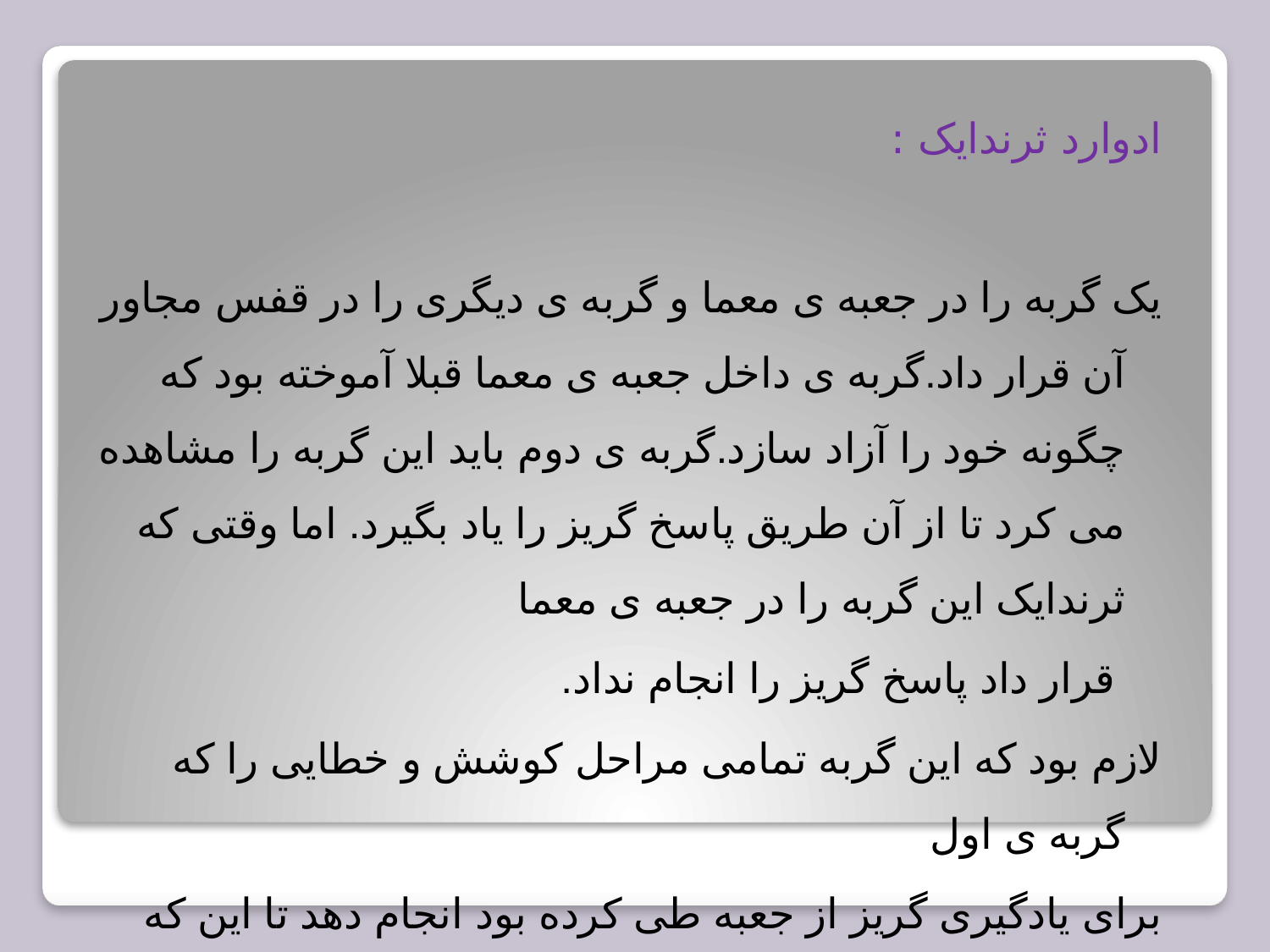

ادوارد ثرندایک :

یک گربه را در جعبه ی معما و گربه ی دیگری را در قفس مجاور آن قرار داد.گربه ی داخل جعبه ی معما قبلا آموخته بود که چگونه خود را آزاد سازد.گربه ی دوم باید این گربه را مشاهده می کرد تا از آن طریق پاسخ گریز را یاد بگیرد. اما وقتی که ثرندایک این گربه را در جعبه ی معما
    قرار داد پاسخ گریز را انجام نداد.
لازم بود که این گربه تمامی مراحل کوشش و خطایی را که گربه ی اول
برای یادگیری گریز از جعبه طی کرده بود انجام دهد تا این که یاد بگیرد چگونه خود را از قفس آزاد سازد.